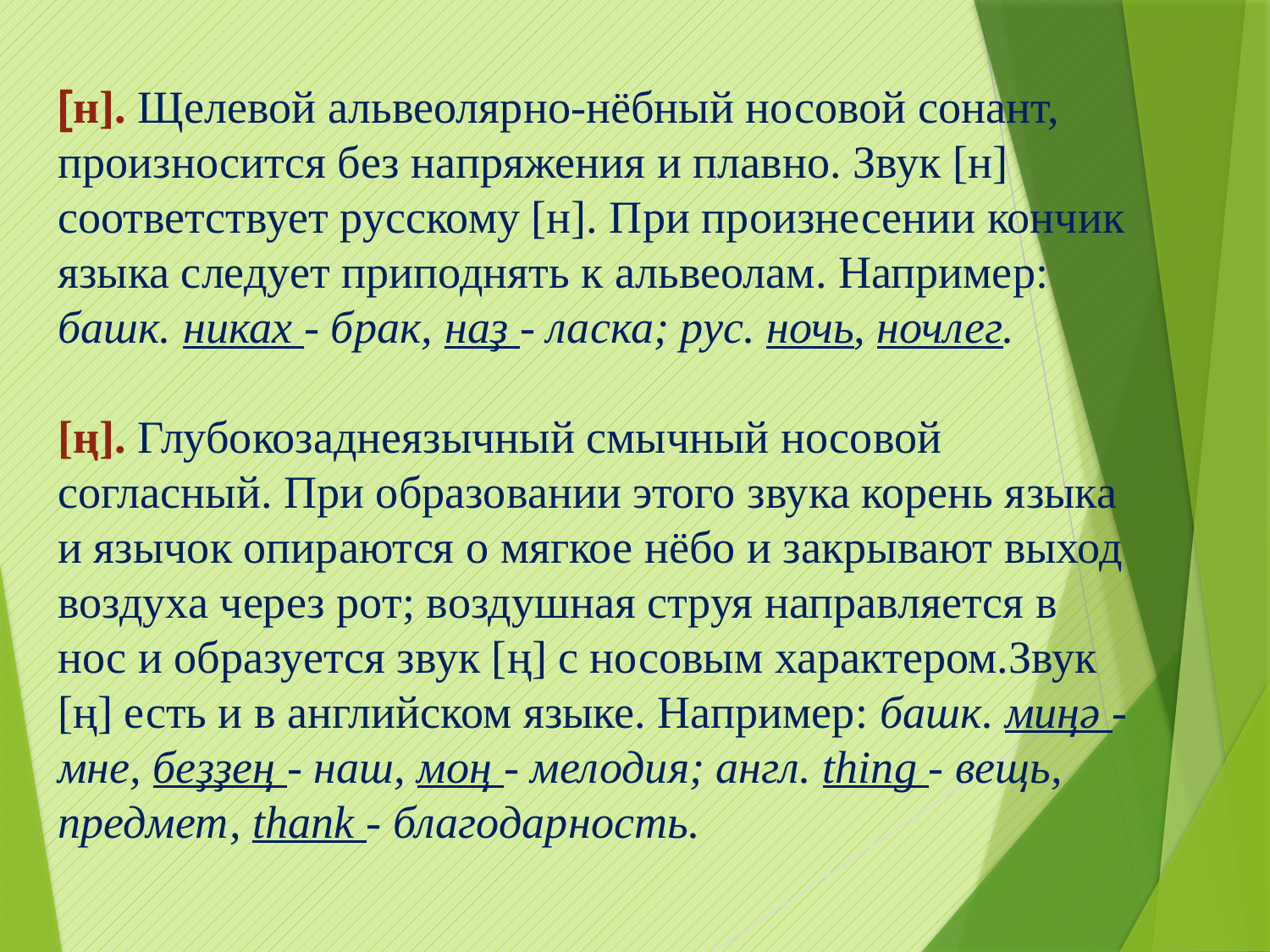

[н]. Щелевой альвеолярно-нёбный носовой сонант, произносится без напряжения и плавно. Звук [н] соответствует русскому [н]. При произнесении кончик языка следует приподнять к альвеолам. Например: башк. никах - брак, наҙ - ласка; рус. ночь, ночлег.

[ң]. Глубокозаднеязычный смычный носовой согласный. При образовании этого звука корень языка и язычок опираются о мягкое нёбо и закрывают выход воздуха через рот; воздушная струя направляется в нос и образуется звук [ң] с носовым характером.Звук [ң] есть и в английском языке. Например: башк. миңә - мне, беҙҙең - наш, моң - мелодия; англ. thing - вещь, предмет, thank - благодарность.